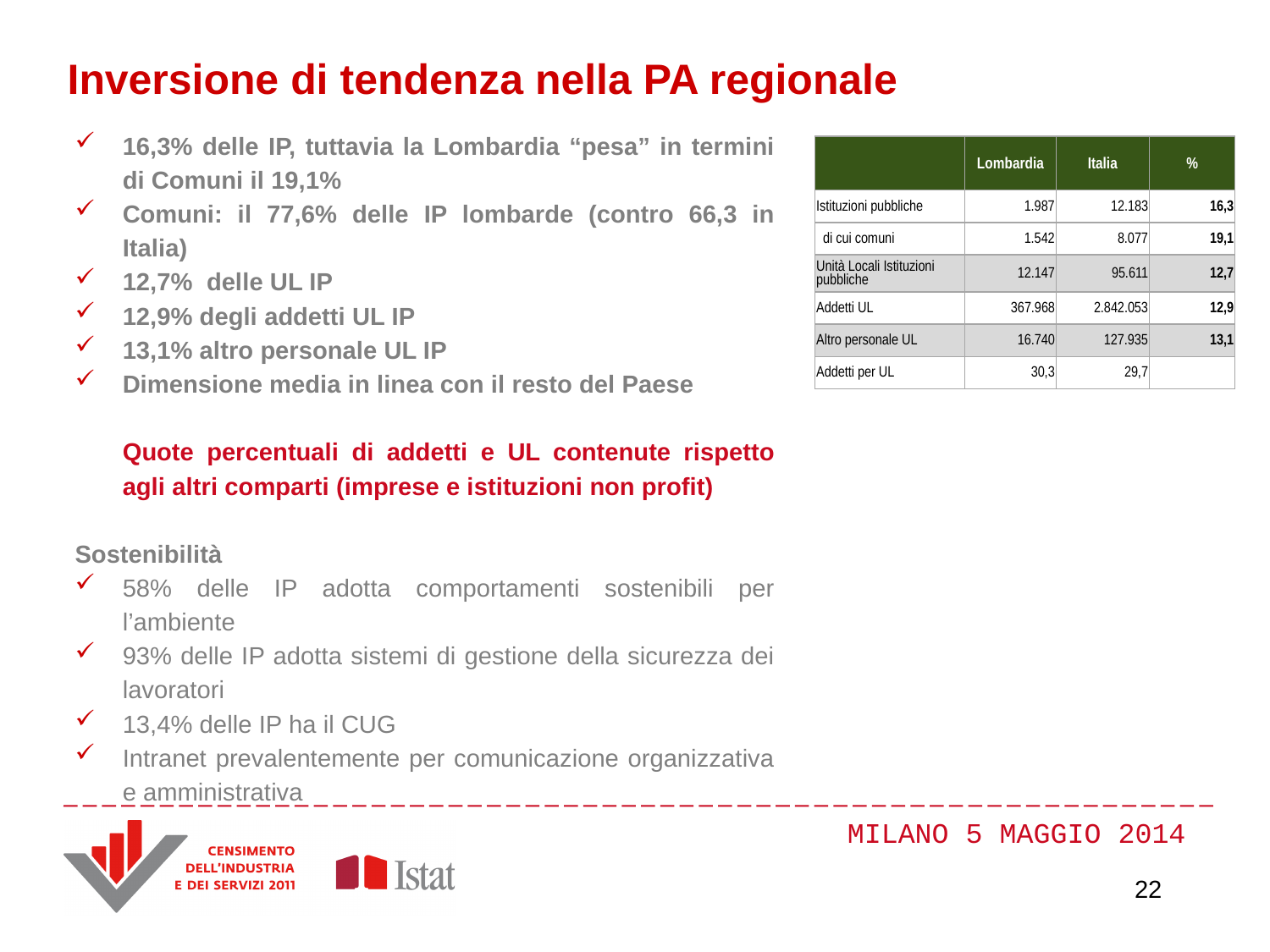

Inversione di tendenza nella PA regionale
16,3% delle IP, tuttavia la Lombardia “pesa” in termini di Comuni il 19,1%
Comuni: il 77,6% delle IP lombarde (contro 66,3 in Italia)
12,7%  delle UL IP
12,9% degli addetti UL IP
13,1% altro personale UL IP
Dimensione media in linea con il resto del Paese

	Quote percentuali di addetti e UL contenute rispetto agli altri comparti (imprese e istituzioni non profit)

Sostenibilità
58% delle IP adotta comportamenti sostenibili per l’ambiente
93% delle IP adotta sistemi di gestione della sicurezza dei lavoratori
13,4% delle IP ha il CUG
Intranet prevalentemente per comunicazione organizzativa e amministrativa

|  | Lombardia | Italia | % |
| --- | --- | --- | --- |
| Istituzioni pubbliche | 1.987 | 12.183 | 16,3 |
| di cui comuni | 1.542 | 8.077 | 19,1 |
| Unità Locali Istituzioni pubbliche | 12.147 | 95.611 | 12,7 |
| Addetti UL | 367.968 | 2.842.053 | 12,9 |
| Altro personale UL | 16.740 | 127.935 | 13,1 |
| Addetti per UL | 30,3 | 29,7 |  |
22